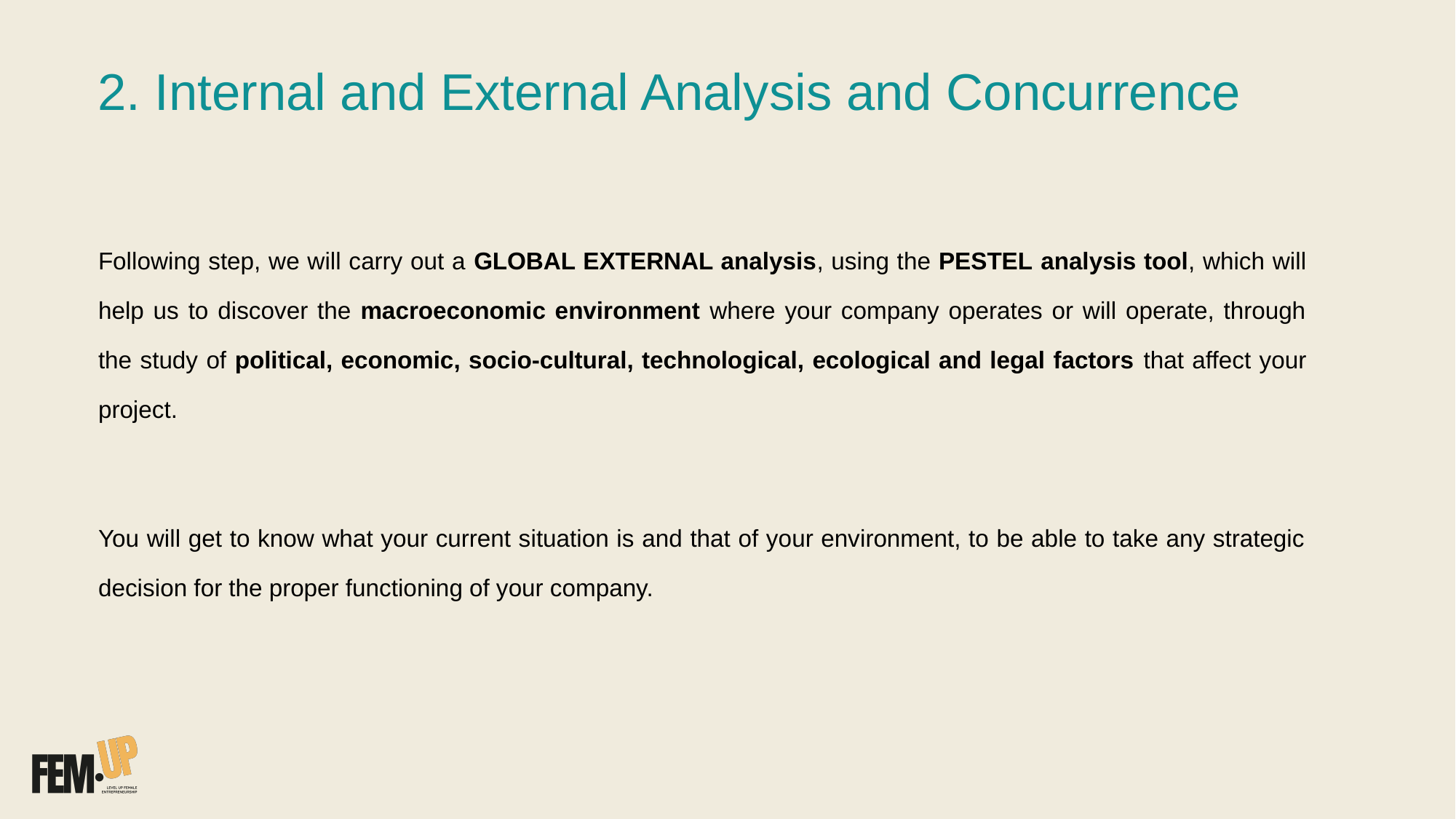

# 2. Internal and External Analysis and Concurrence
Following step, we will carry out a GLOBAL EXTERNAL analysis, using the PESTEL analysis tool, which will help us to discover the macroeconomic environment where your company operates or will operate, through the study of political, economic, socio-cultural, technological, ecological and legal factors that affect your project.

You will get to know what your current situation is and that of your environment, to be able to take any strategic decision for the proper functioning of your company.